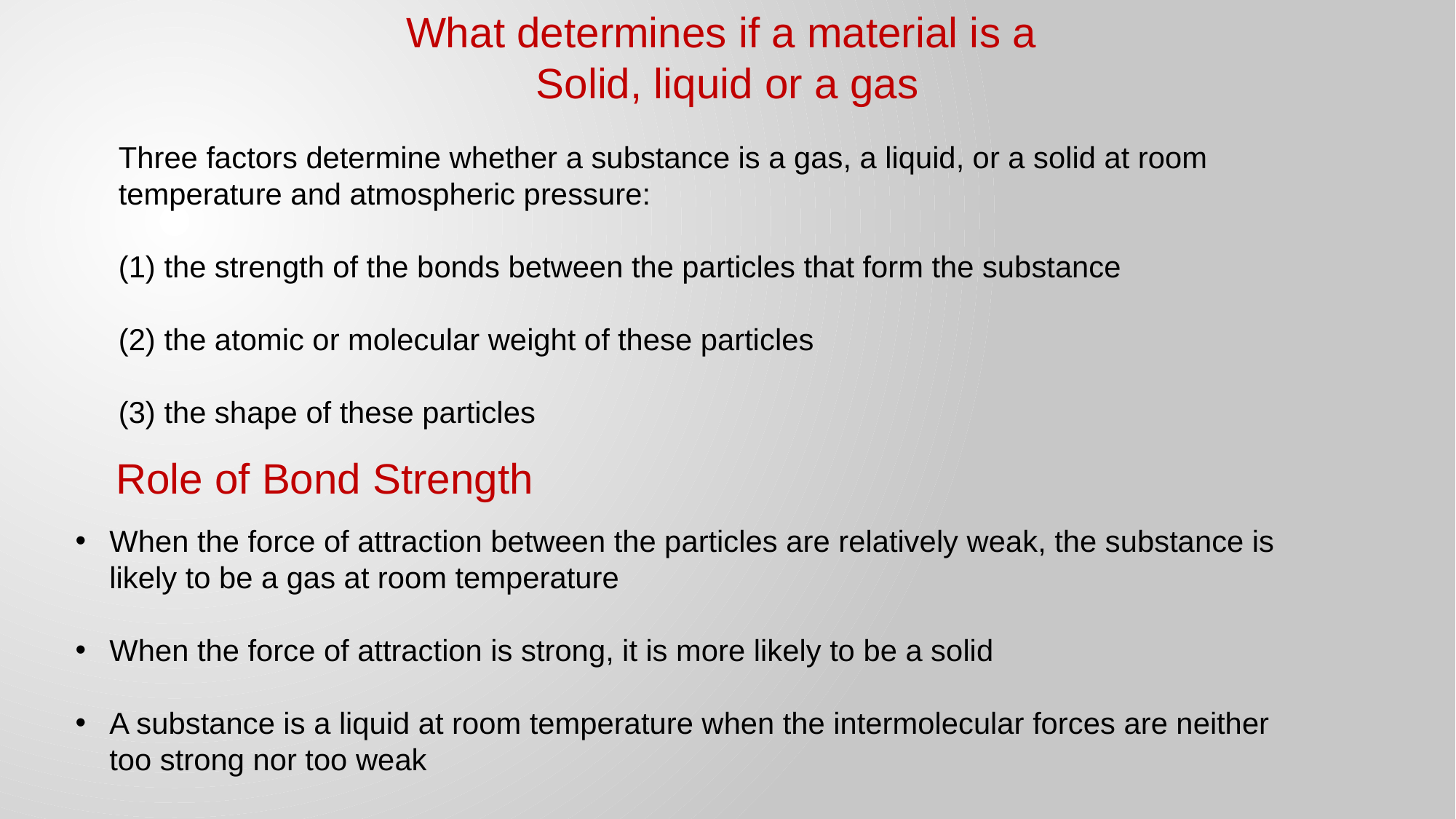

What determines if a material is a
Solid, liquid or a gas
Three factors determine whether a substance is a gas, a liquid, or a solid at room temperature and atmospheric pressure:

(1) the strength of the bonds between the particles that form the substance

(2) the atomic or molecular weight of these particles

(3) the shape of these particles
Role of Bond Strength
When the force of attraction between the particles are relatively weak, the substance is likely to be a gas at room temperature

When the force of attraction is strong, it is more likely to be a solid

A substance is a liquid at room temperature when the intermolecular forces are neither too strong nor too weak